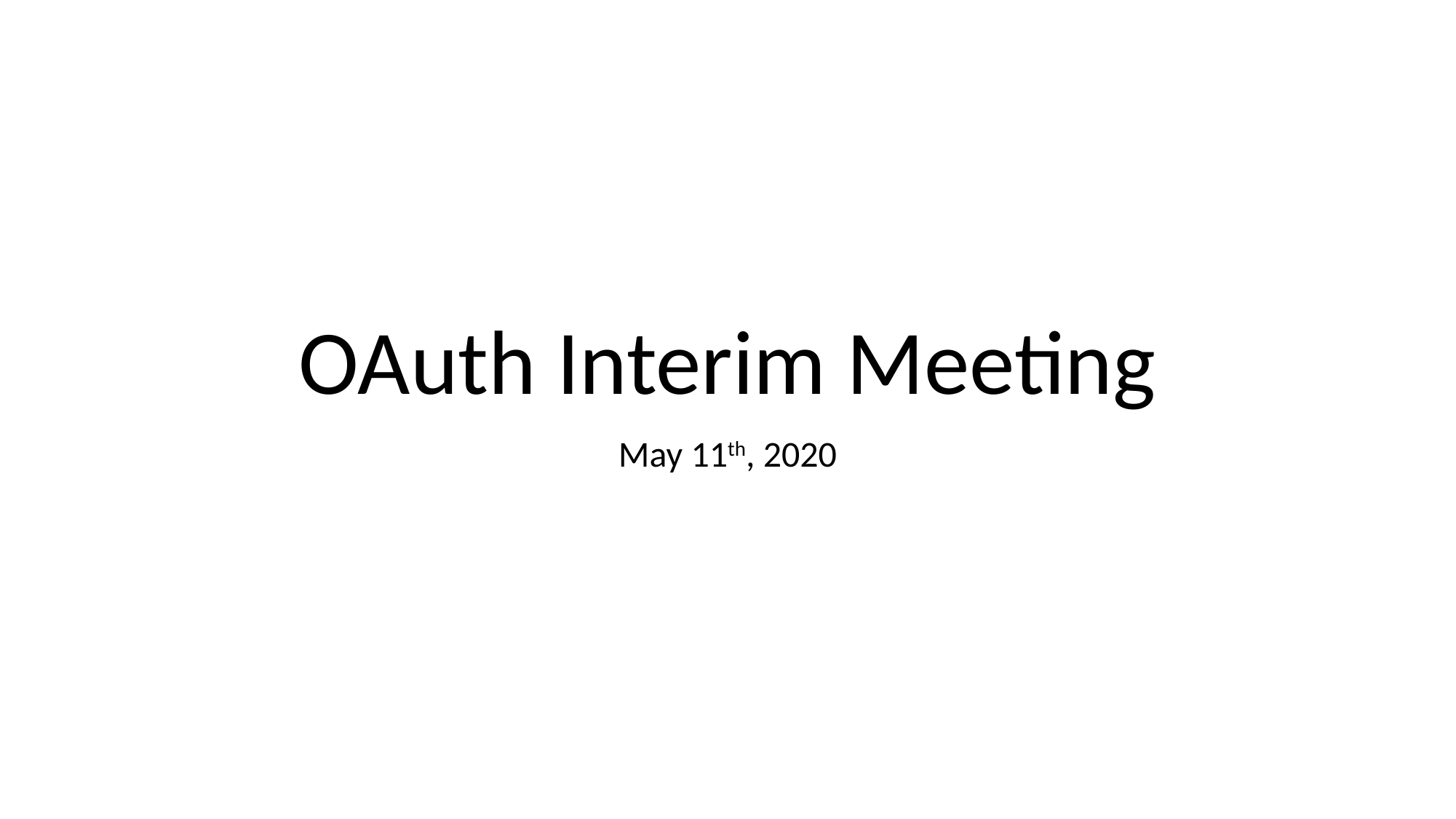

# OAuth Interim Meeting
May 11th, 2020